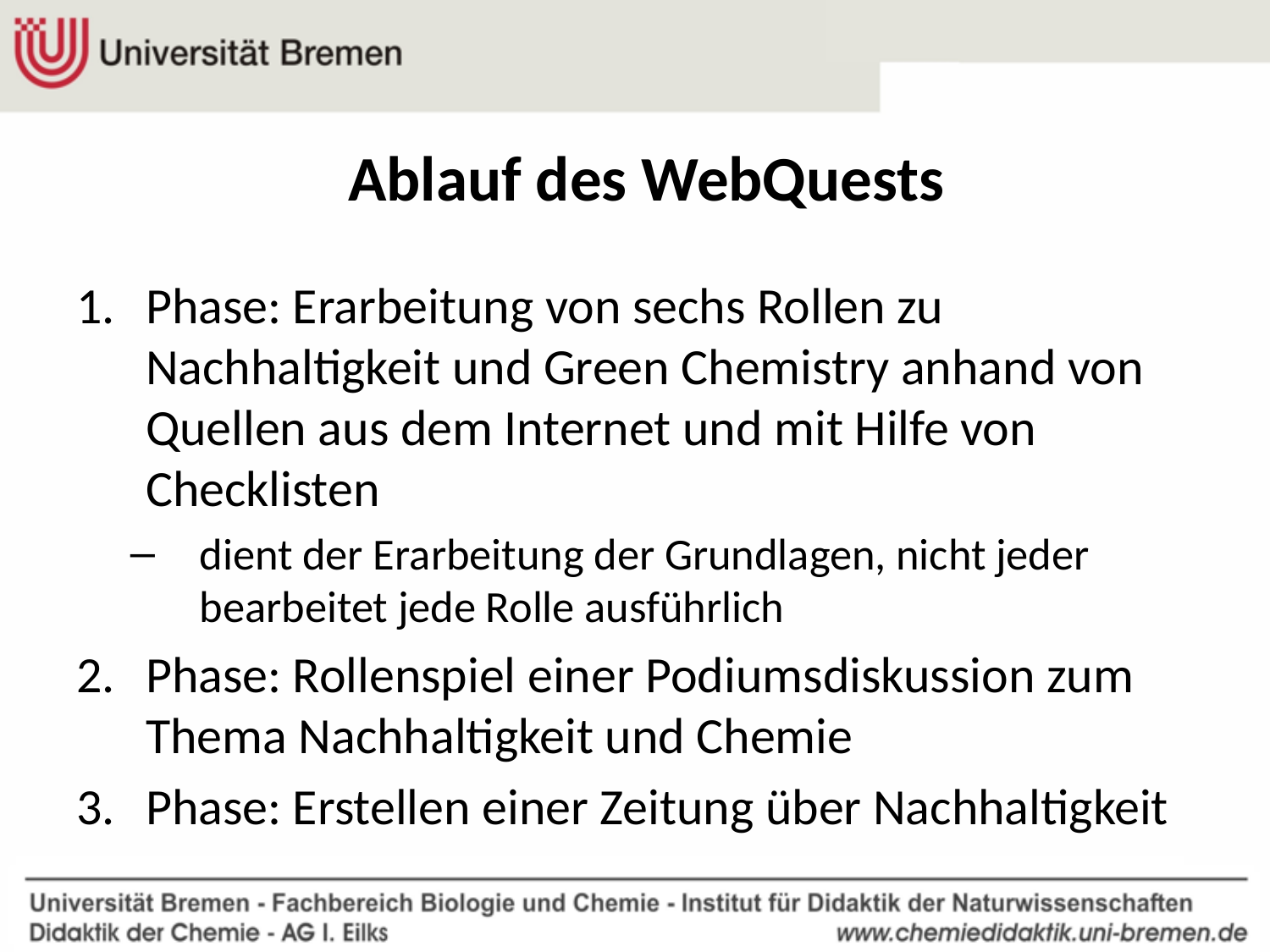

# Ablauf des WebQuests
Phase: Erarbeitung von sechs Rollen zu Nachhaltigkeit und Green Chemistry anhand von Quellen aus dem Internet und mit Hilfe von Checklisten
dient der Erarbeitung der Grundlagen, nicht jeder bearbeitet jede Rolle ausführlich
Phase: Rollenspiel einer Podiumsdiskussion zum Thema Nachhaltigkeit und Chemie
Phase: Erstellen einer Zeitung über Nachhaltigkeit